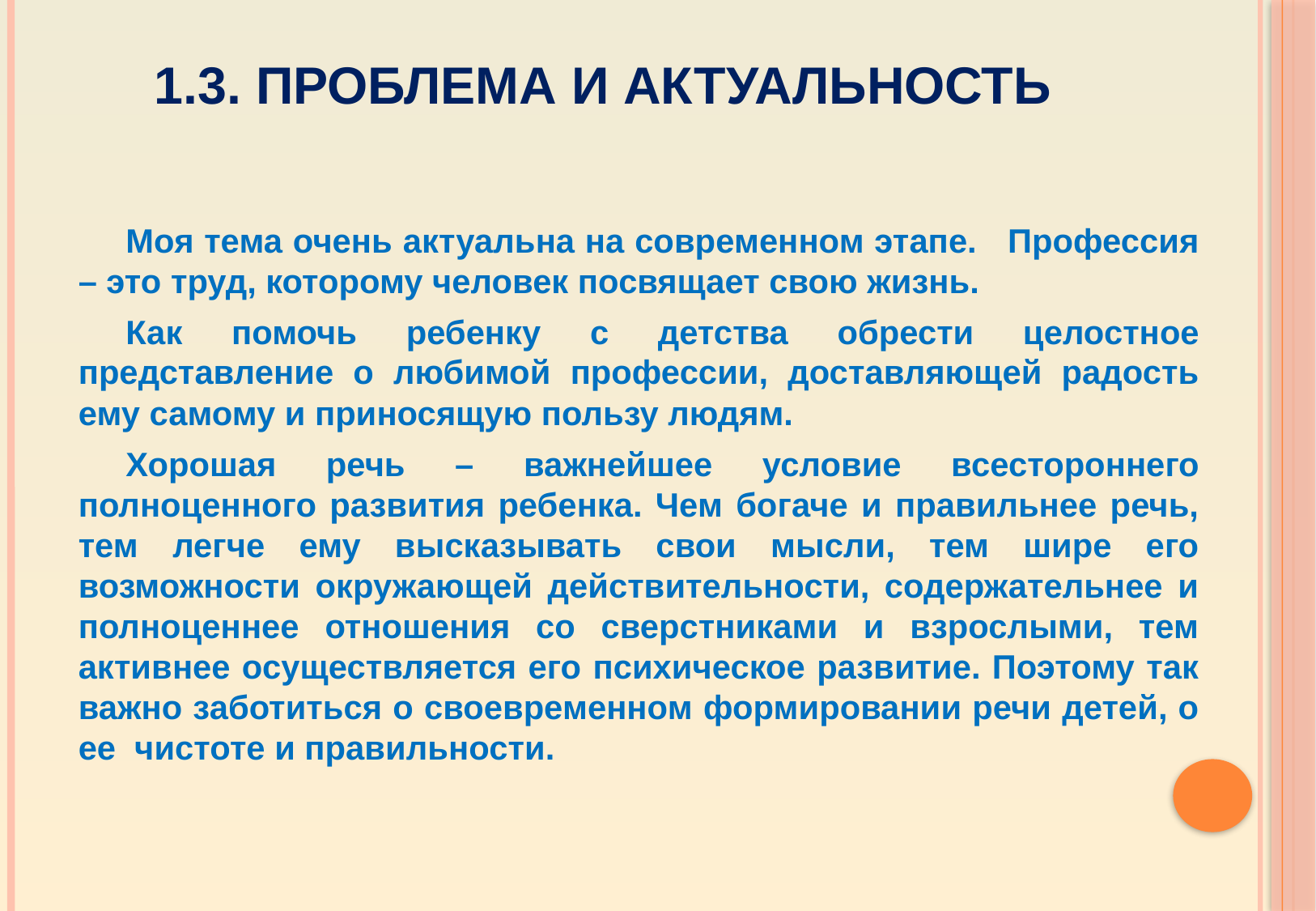

# 1.3. Проблема и актуальность
Моя тема очень актуальна на современном этапе.   Профессия – это труд, которому человек посвящает свою жизнь.
Как помочь ребенку с детства обрести целостное представление о любимой профессии, доставляющей радость ему самому и приносящую пользу людям.
Хорошая речь – важнейшее условие всестороннего полноценного развития ребенка. Чем богаче и правильнее речь, тем легче ему высказывать свои мысли, тем шире его возможности окружающей действительности, содержательнее и полноценнее отношения со сверстниками и взрослыми, тем активнее осуществляется его психическое развитие. Поэтому так важно заботиться о своевременном формировании речи детей, о ее  чистоте и правильности.